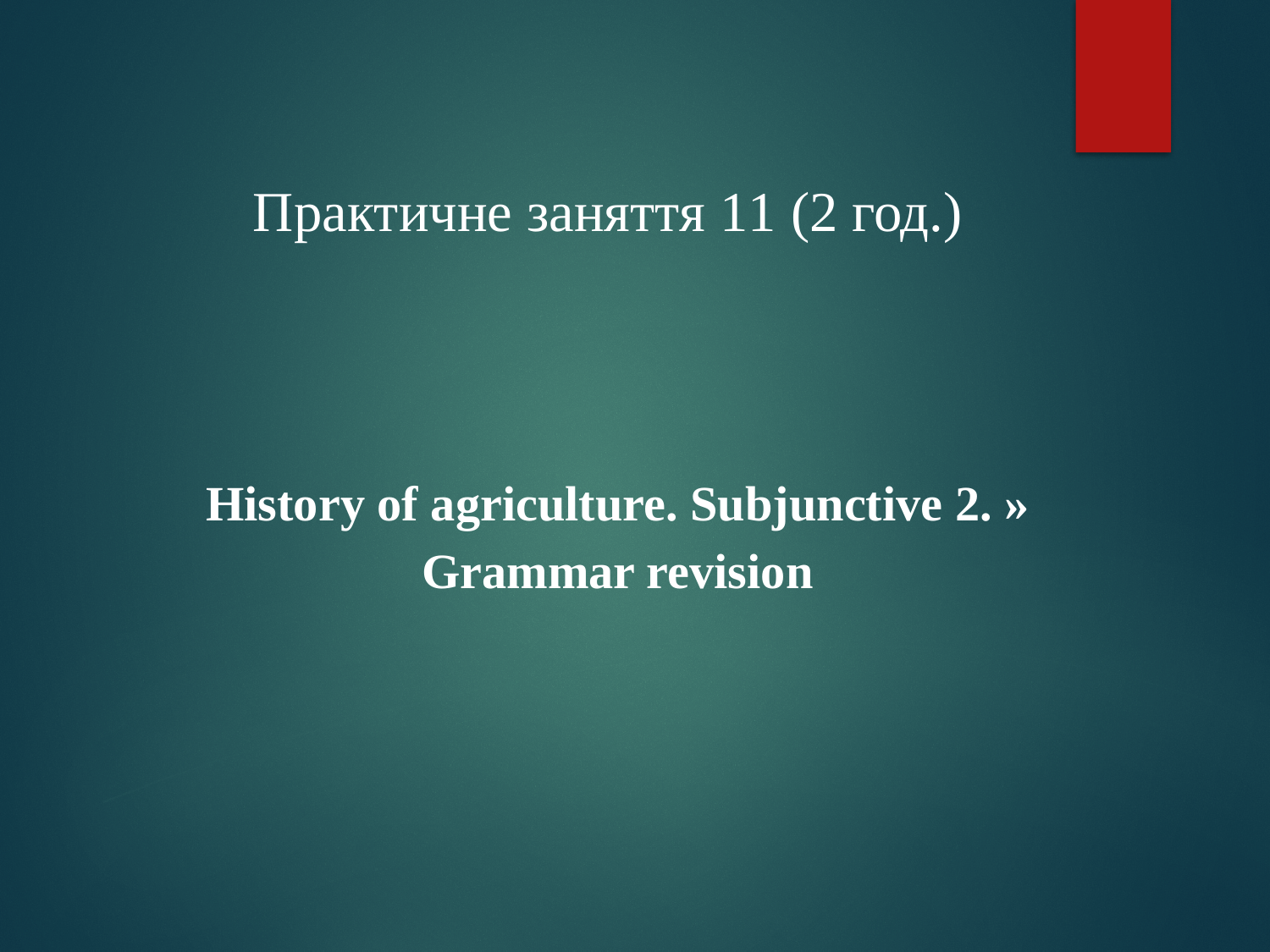

# Практичне заняття 11 (2 год.)
History of agriculture. Subjunctive 2. » Grammar revision